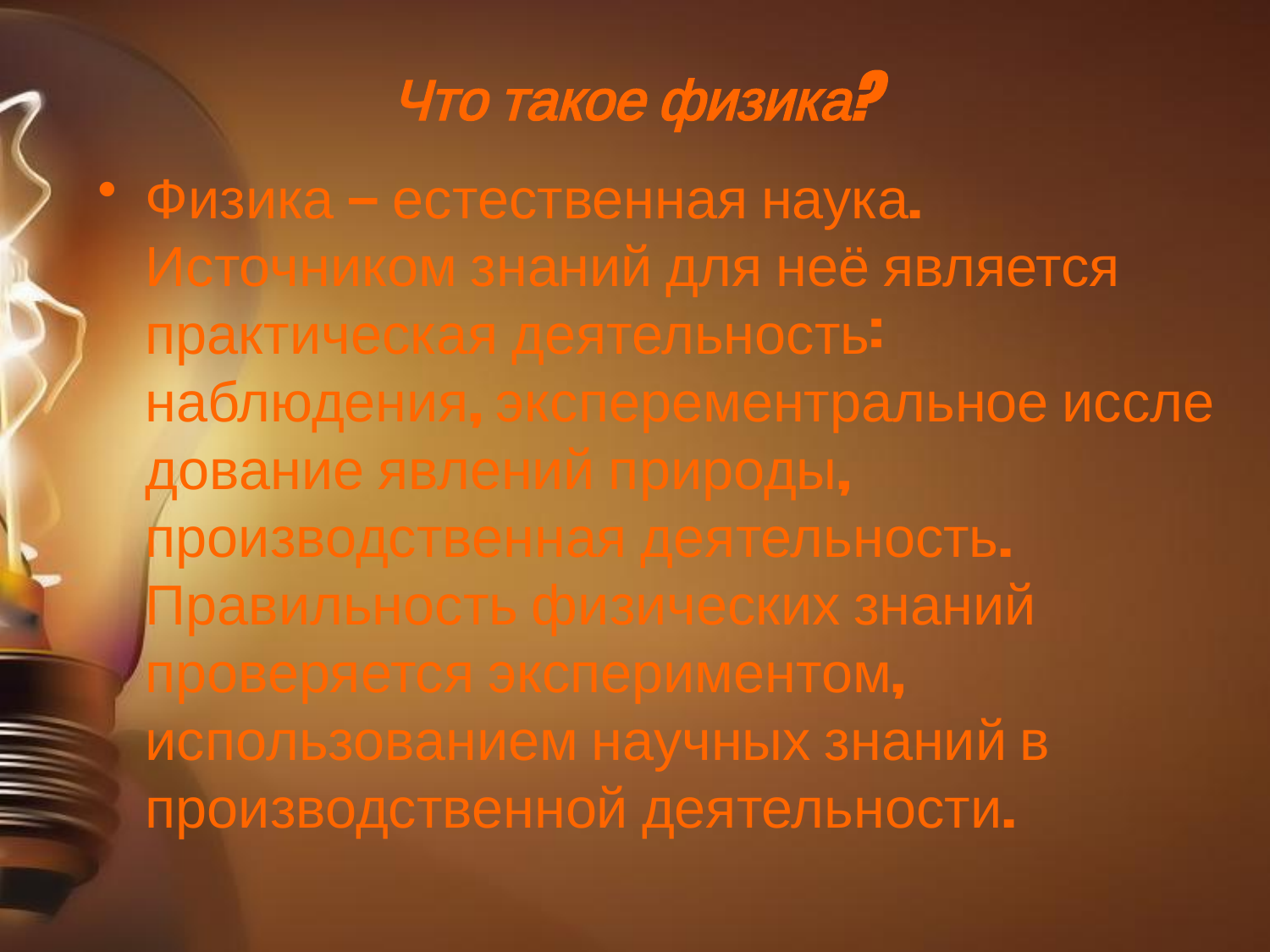

# Что такое физика?
Физика — естественная наука. Источником знаний для неё является практическая деятельность: наблюдения, эксперементральное исследование явлений природы, производственная деятельность. Правильность физических знаний проверяется экспериментом, использованием научных знаний в производственной деятельности.